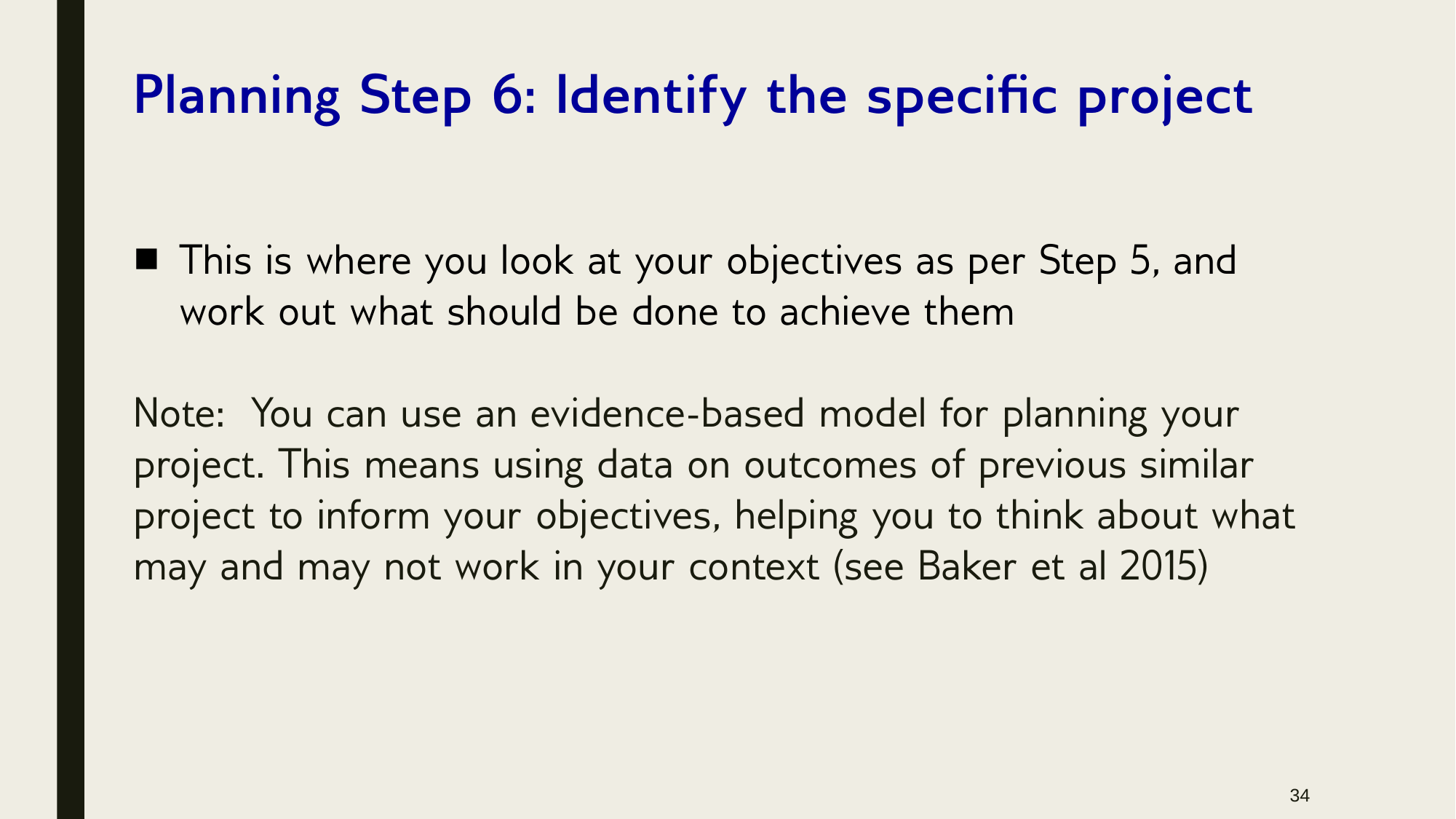

Planning Step 6: Identify the specific project
This is where you look at your objectives as per Step 5, and work out what should be done to achieve them

Note:  You can use an evidence-based model for planning your project. This means using data on outcomes of previous similar project to inform your objectives, helping you to think about what may and may not work in your context (see Baker et al 2015)

34